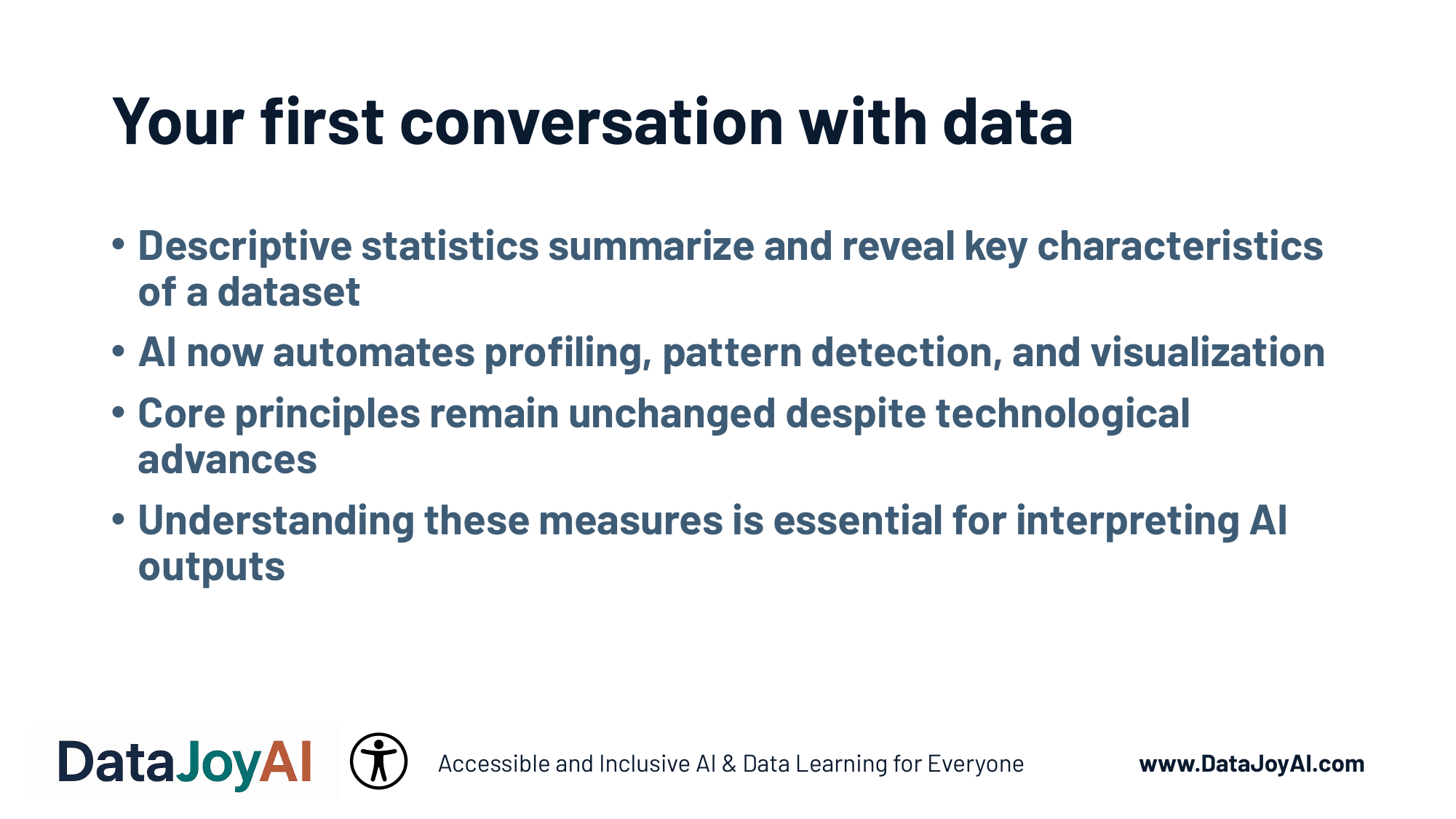

# Your first conversation with data
Descriptive statistics summarize and reveal key characteristics of a dataset
AI now automates profiling, pattern detection, and visualization
Core principles remain unchanged despite technological advances
Understanding these measures is essential for interpreting AI outputs